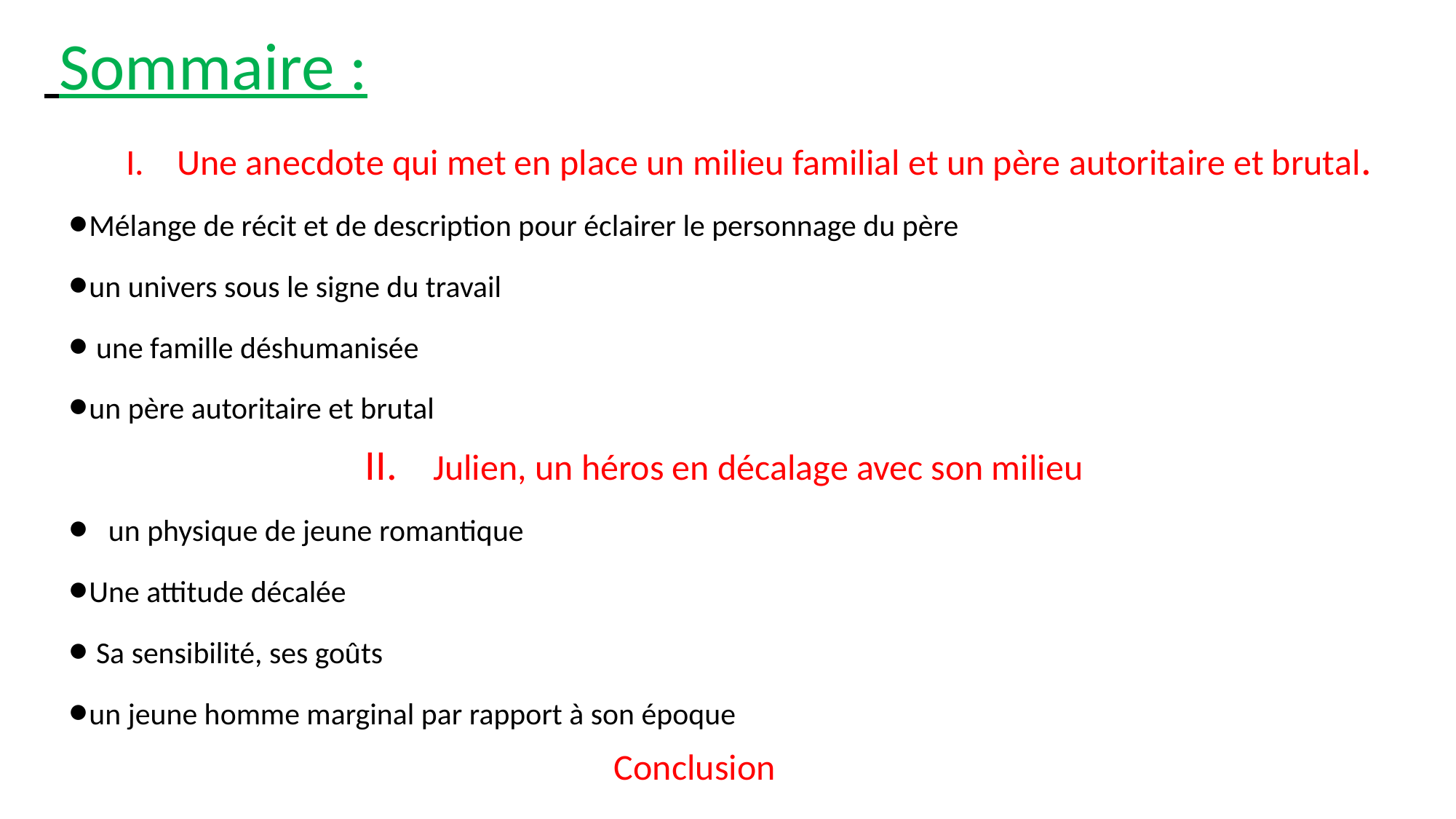

# Sommaire :

             I.    Une anecdote qui met en place un milieu familial et un père autoritaire et brutal.
     •Mélange de récit et de description pour éclairer le personnage du père
       •un univers sous le signe du travail
       • une famille déshumanisée
       •un père autoritaire et brutal
                                                  II.    Julien, un héros en décalage avec son milieu
     •  un physique de jeune romantique
       •Une attitude décalée
       • Sa sensibilité, ses goûts
       •un jeune homme marginal par rapport à son époque
                                                                                      Conclusion